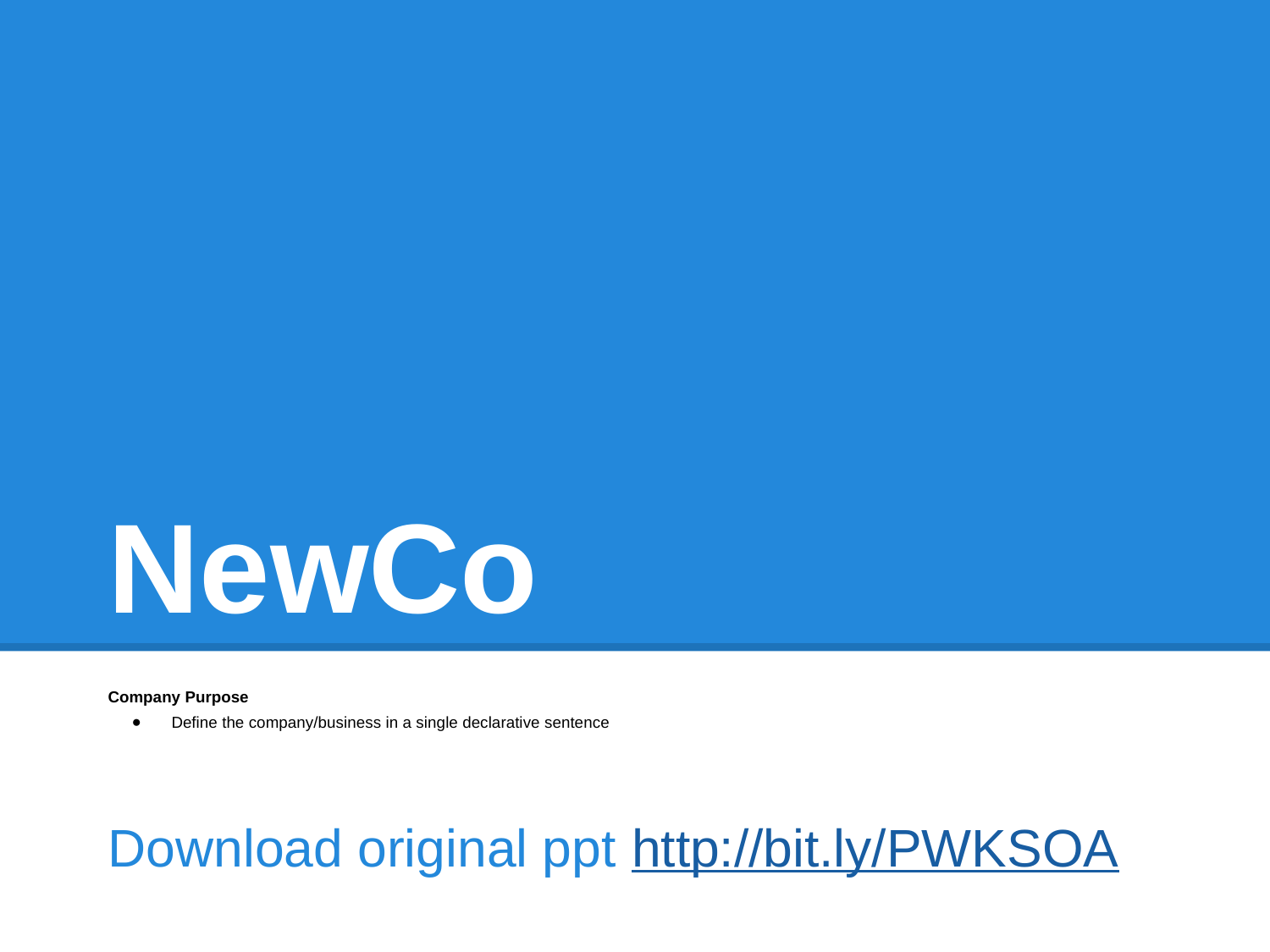

# NewCo
Company Purpose
Define the company/business in a single declarative sentence

Download original ppt http://bit.ly/PWKSOA